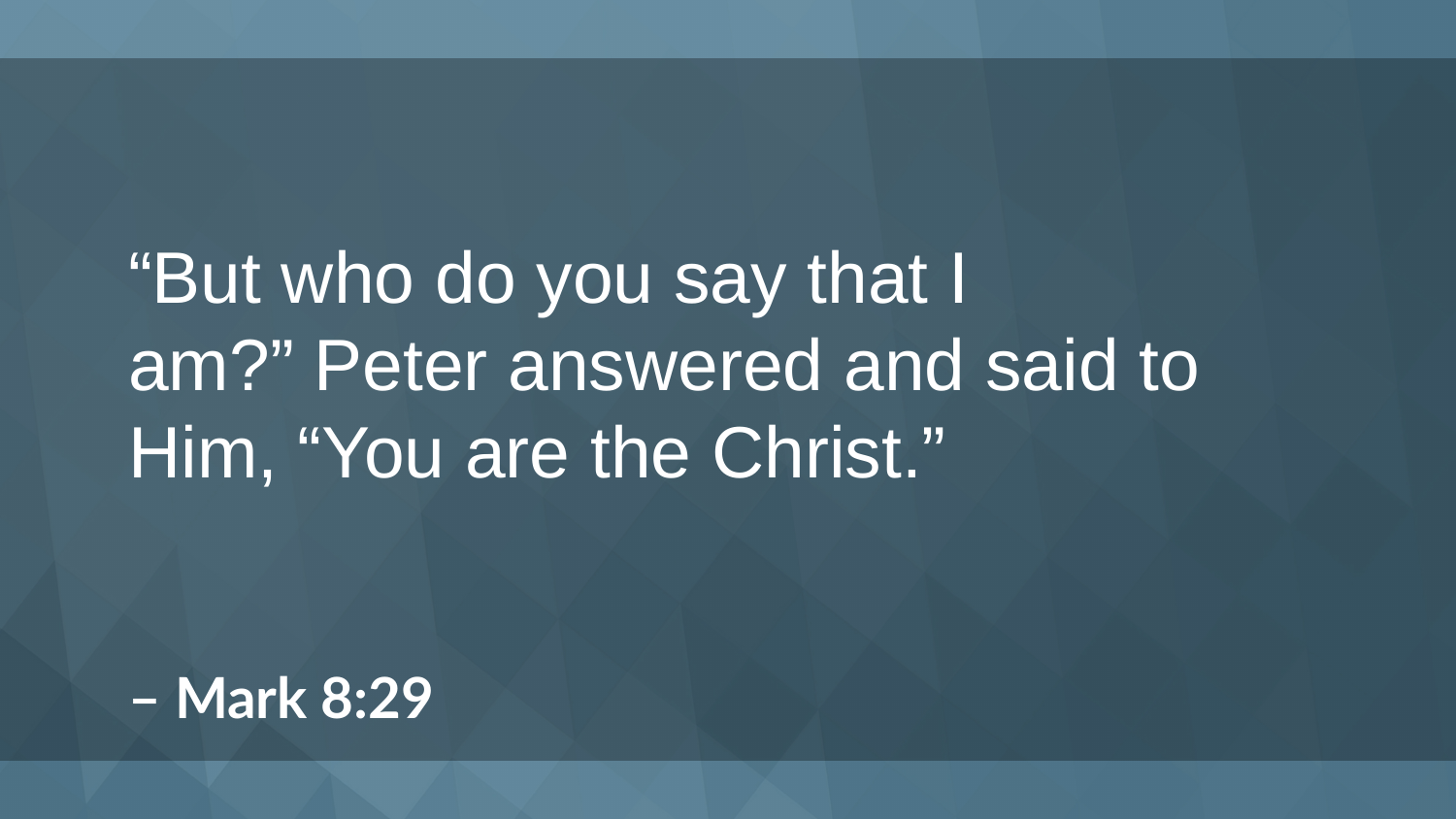

“But who do you say that I am?” Peter answered and said to Him, “You are the Christ.”
– Mark 8:29